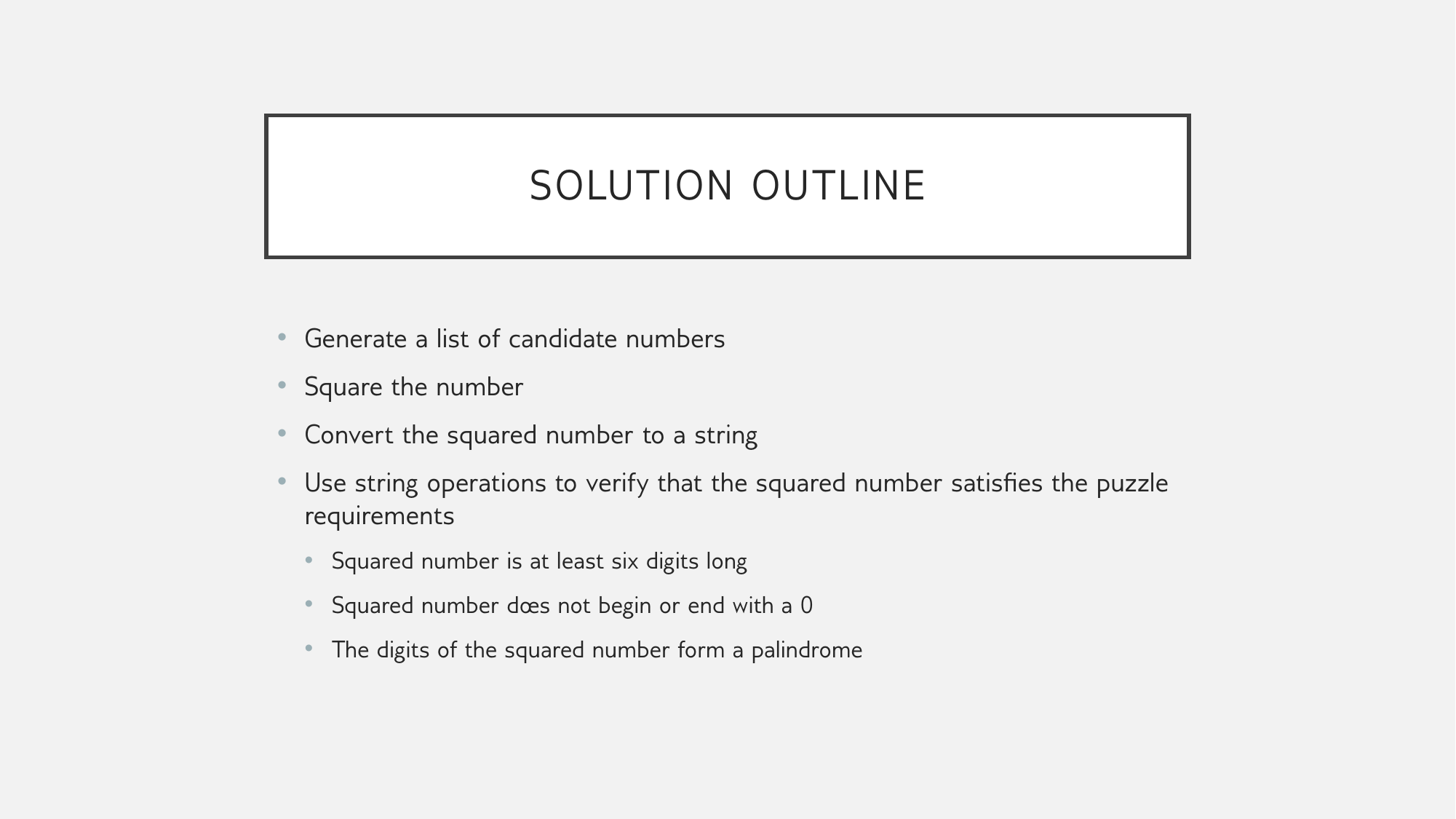

# Solution outline
Generate a list of candidate numbers
Square the number
Convert the squared number to a string
Use string operations to verify that the squared number satisfies the puzzle requirements
Squared number is at least six digits long
Squared number does not begin or end with a 0
The digits of the squared number form a palindrome